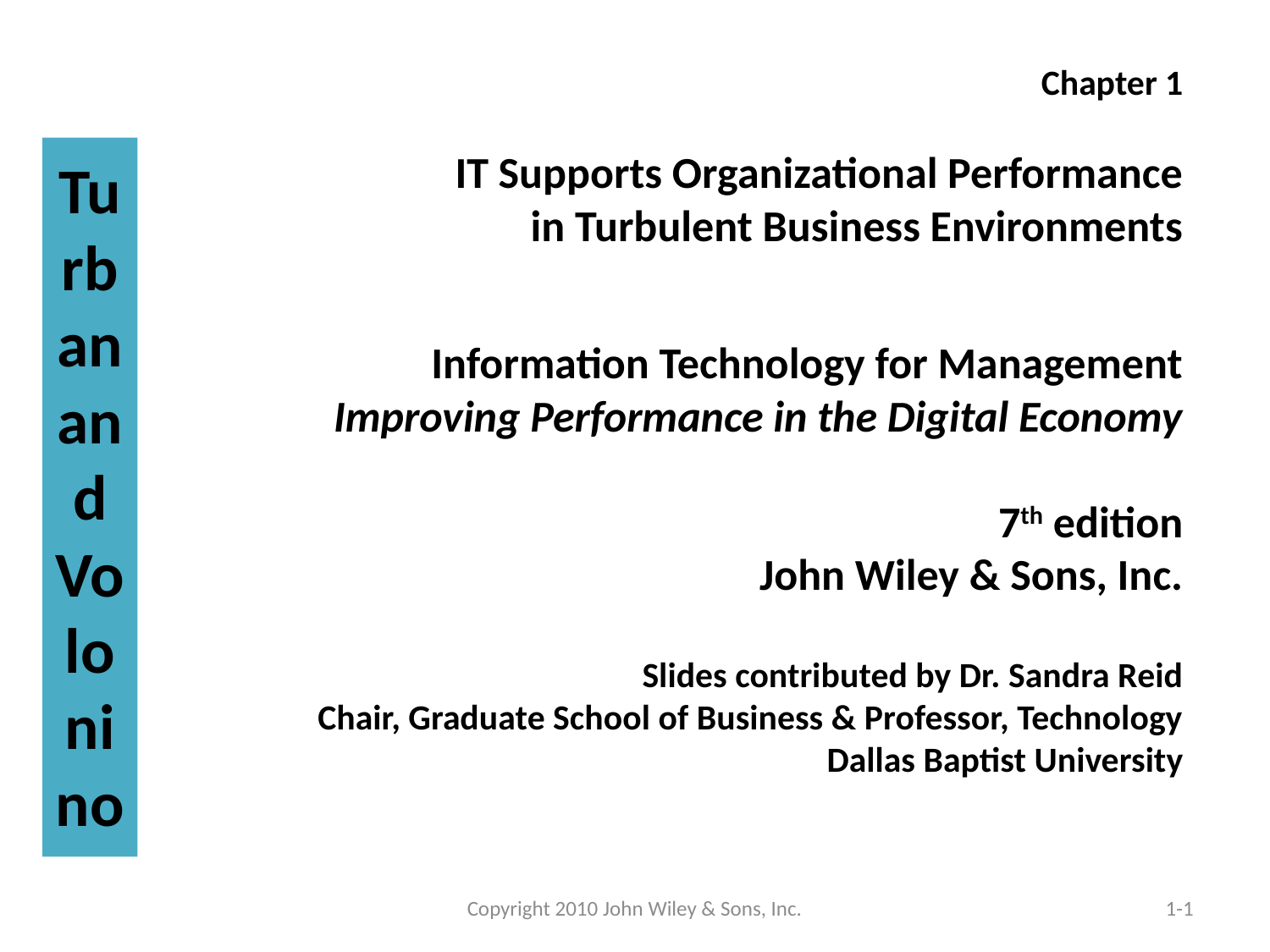

Turban and Volonino
# Chapter 1 IT Supports Organizational Performance in Turbulent Business Environments Information Technology for Management Improving Performance in the Digital Economy 7th edition John Wiley & Sons, Inc. Slides contributed by Dr. Sandra Reid Chair, Graduate School of Business & Professor, Technology Dallas Baptist University
Copyright 2010 John Wiley & Sons, Inc.
1-1